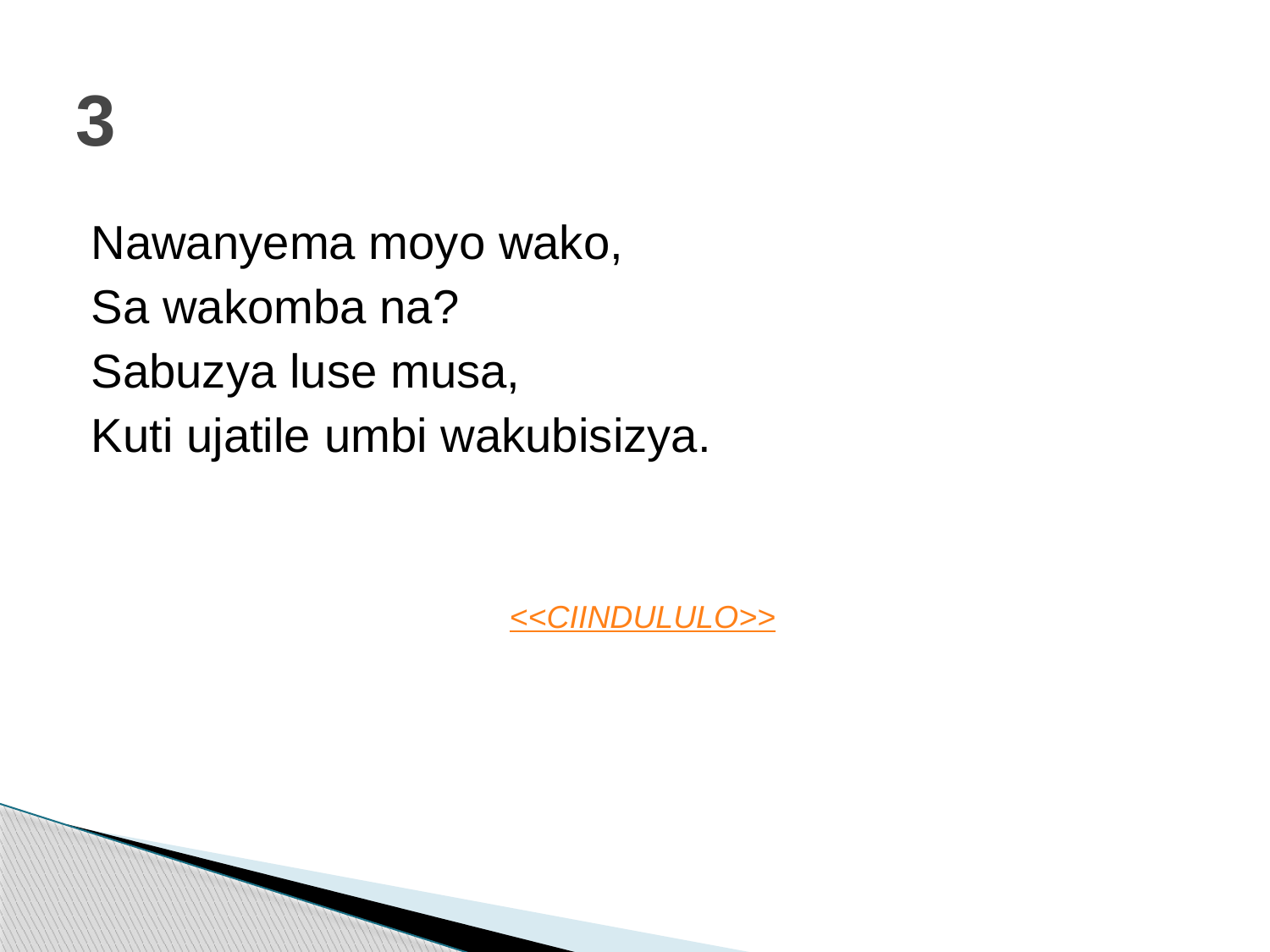

# 3
Nawanyema moyo wako,
Sa wakomba na?
Sabuzya luse musa,
Kuti ujatile umbi wakubisizya.

<<CIINDULULO>>